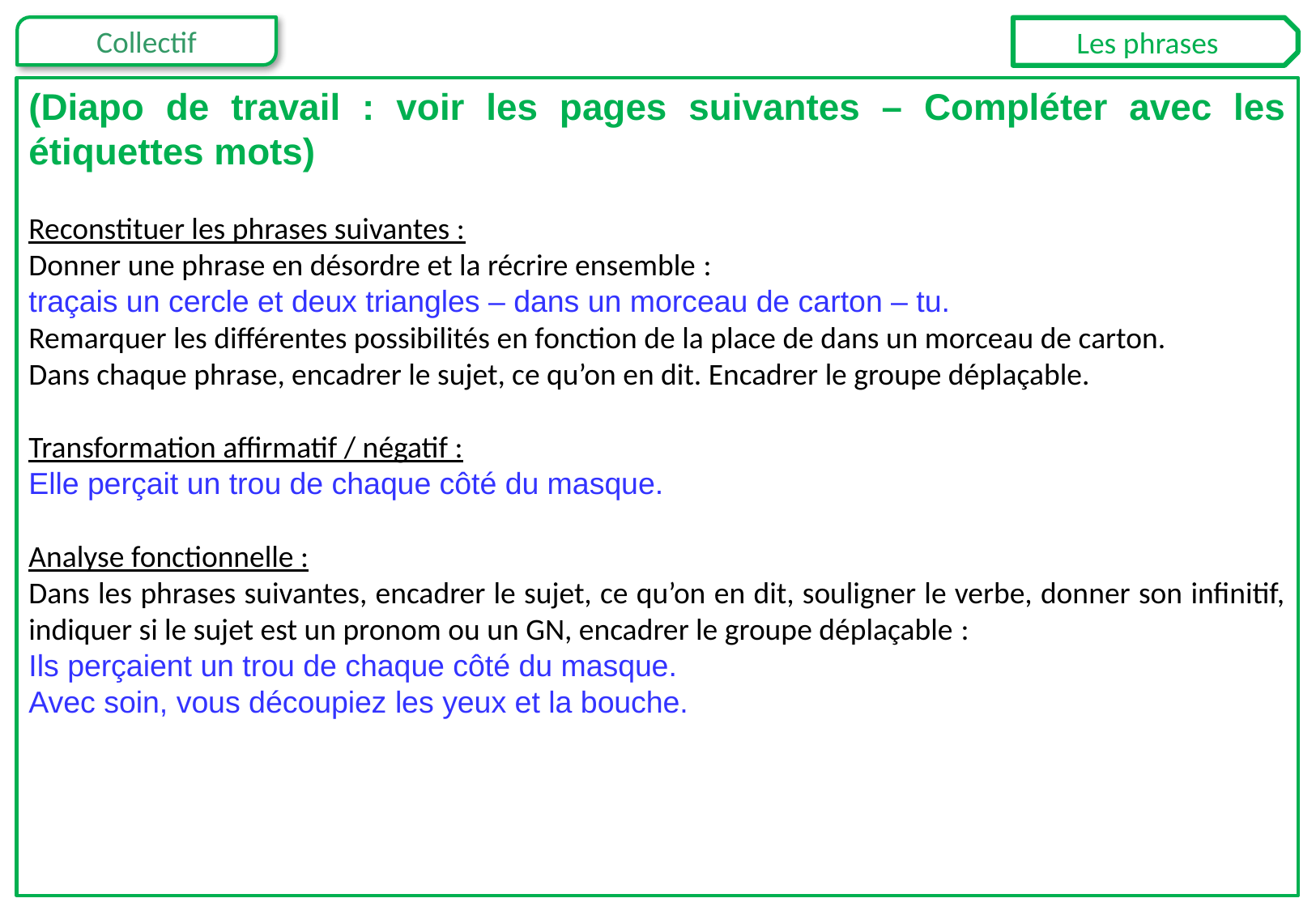

Les phrases
(Diapo de travail : voir les pages suivantes – Compléter avec les étiquettes mots)

Reconstituer les phrases suivantes :
Donner une phrase en désordre et la récrire ensemble :
traçais un cercle et deux triangles – dans un morceau de carton – tu.
Remarquer les différentes possibilités en fonction de la place de dans un morceau de carton.
Dans chaque phrase, encadrer le sujet, ce qu’on en dit. Encadrer le groupe déplaçable.

Transformation affirmatif / négatif :
Elle perçait un trou de chaque côté du masque.

Analyse fonctionnelle :
Dans les phrases suivantes, encadrer le sujet, ce qu’on en dit, souligner le verbe, donner son infinitif, indiquer si le sujet est un pronom ou un GN, encadrer le groupe déplaçable :
Ils perçaient un trou de chaque côté du masque.
Avec soin, vous découpiez les yeux et la bouche.